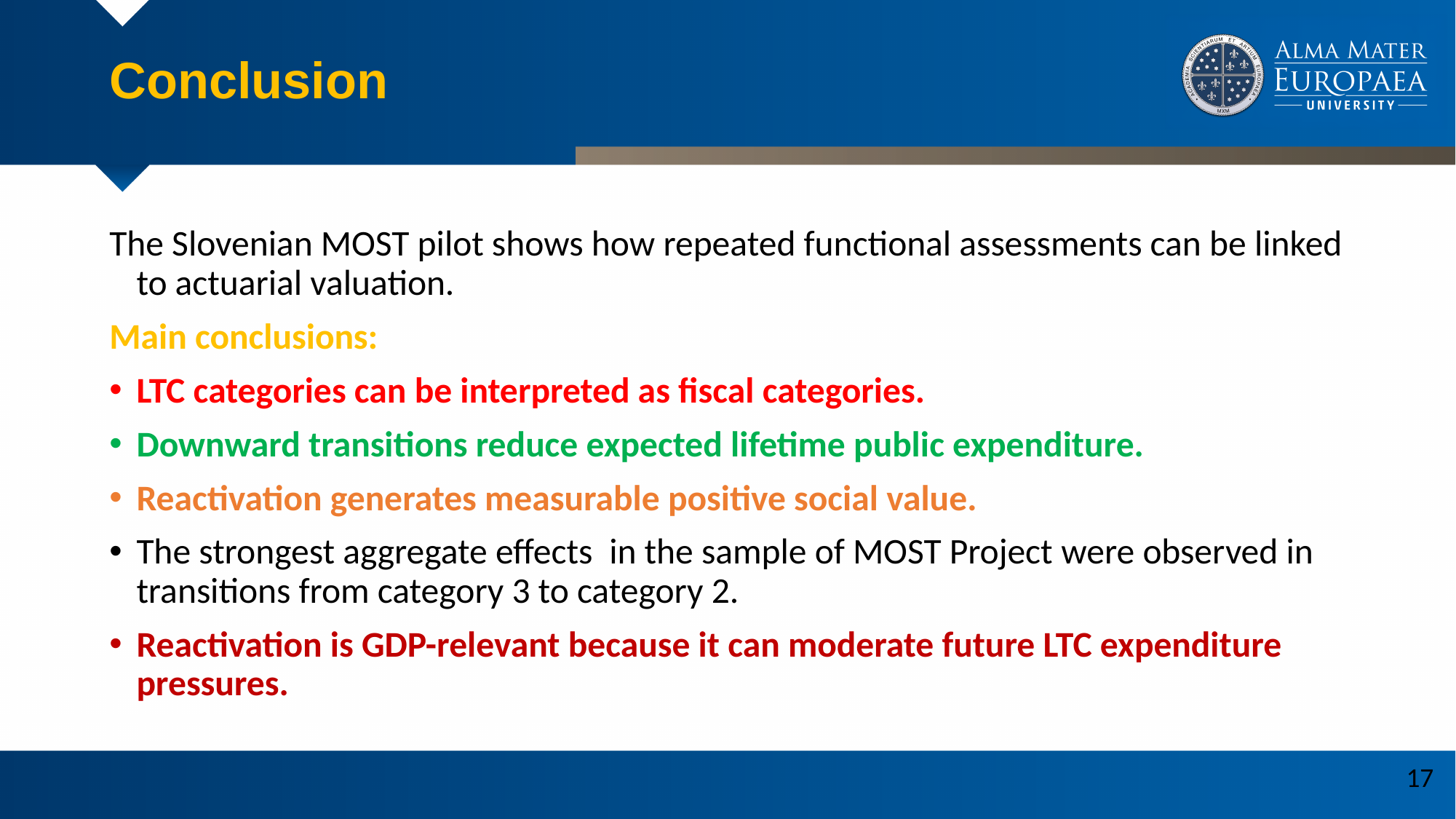

# Conclusion
The Slovenian MOST pilot shows how repeated functional assessments can be linked to actuarial valuation.
Main conclusions:
LTC categories can be interpreted as fiscal categories.
Downward transitions reduce expected lifetime public expenditure.
Reactivation generates measurable positive social value.
The strongest aggregate effects  in the sample of MOST Project were observed in transitions from category 3 to category 2.
Reactivation is GDP-relevant because it can moderate future LTC expenditure pressures.

17